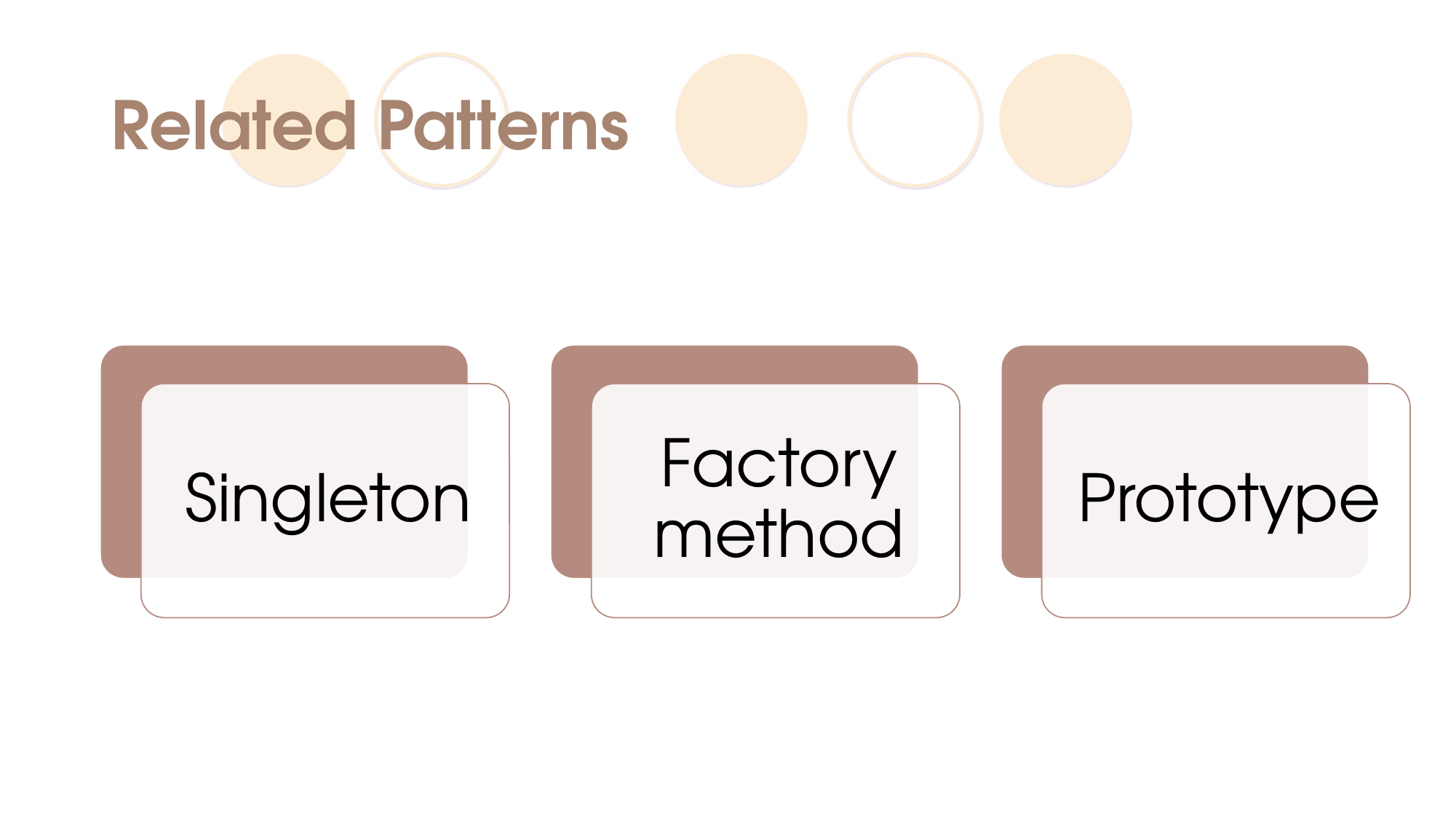

# Related Patterns
Singleton
Factory method
Prototype